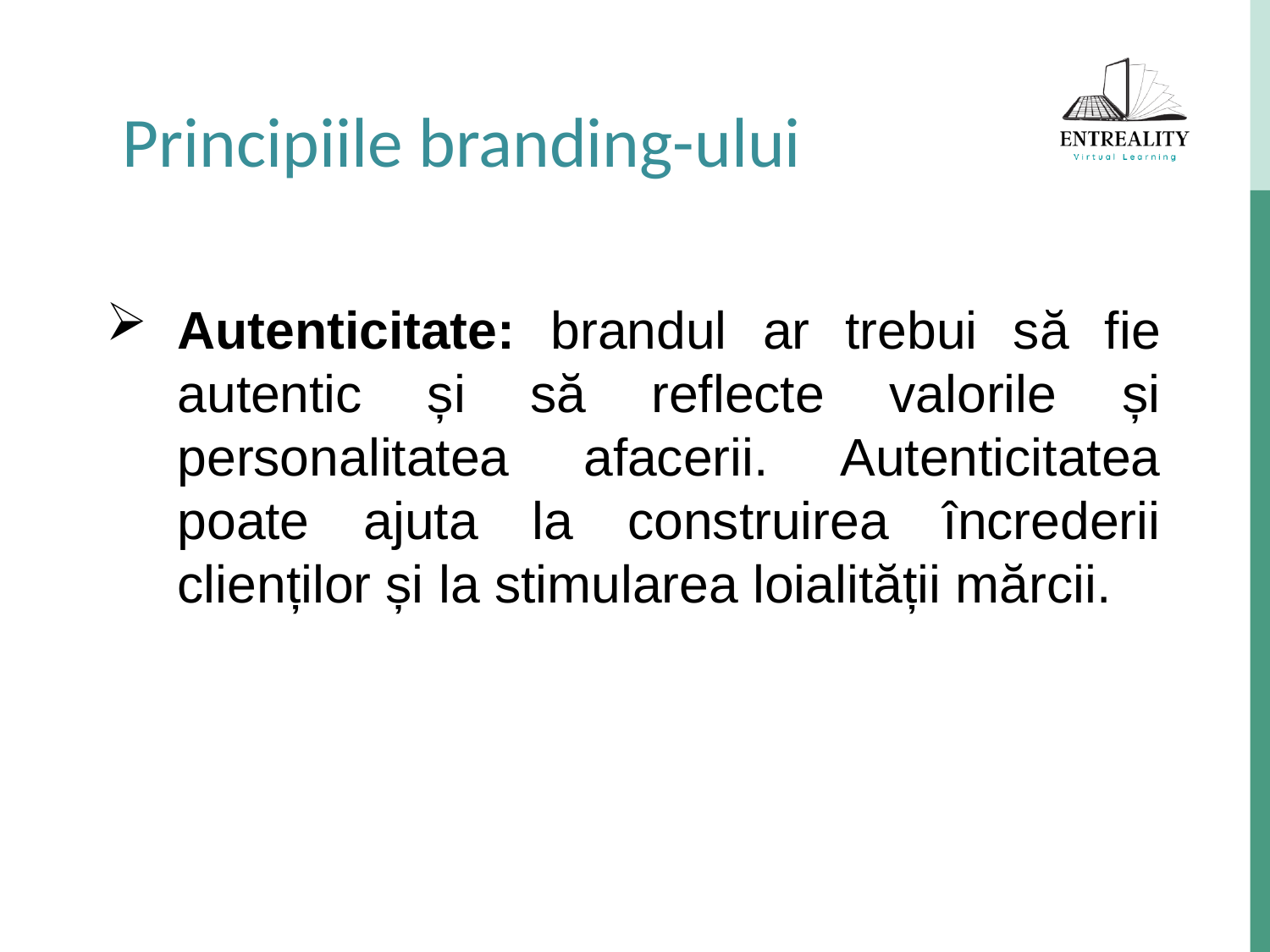

Principiile branding-ului
Autenticitate: brandul ar trebui să fie autentic și să reflecte valorile și personalitatea afacerii. Autenticitatea poate ajuta la construirea încrederii clienților și la stimularea loialității mărcii.